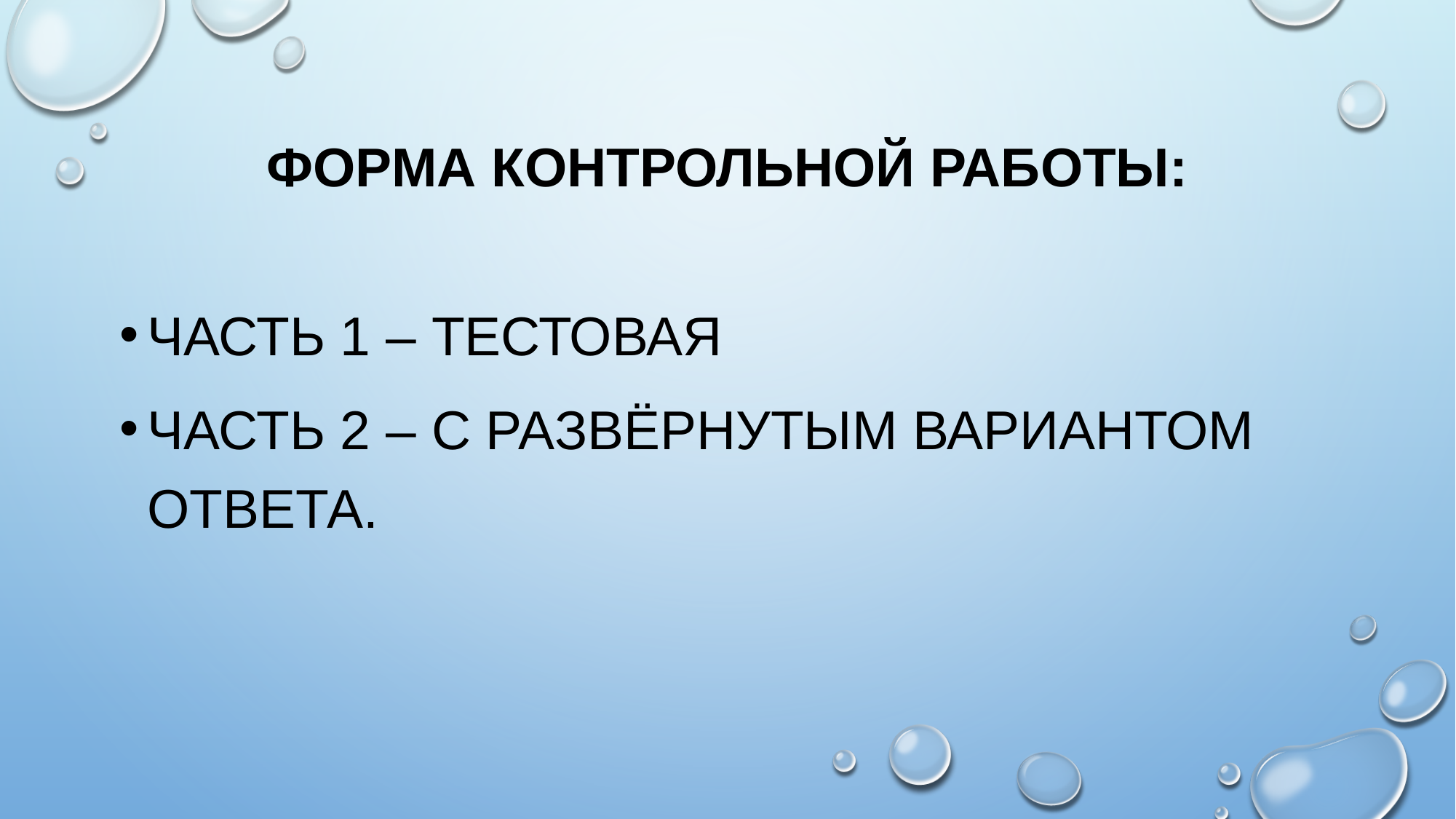

# Форма контрольной работы:
Часть 1 – тестовая
Часть 2 – с развёрнутым вариантом ответа.